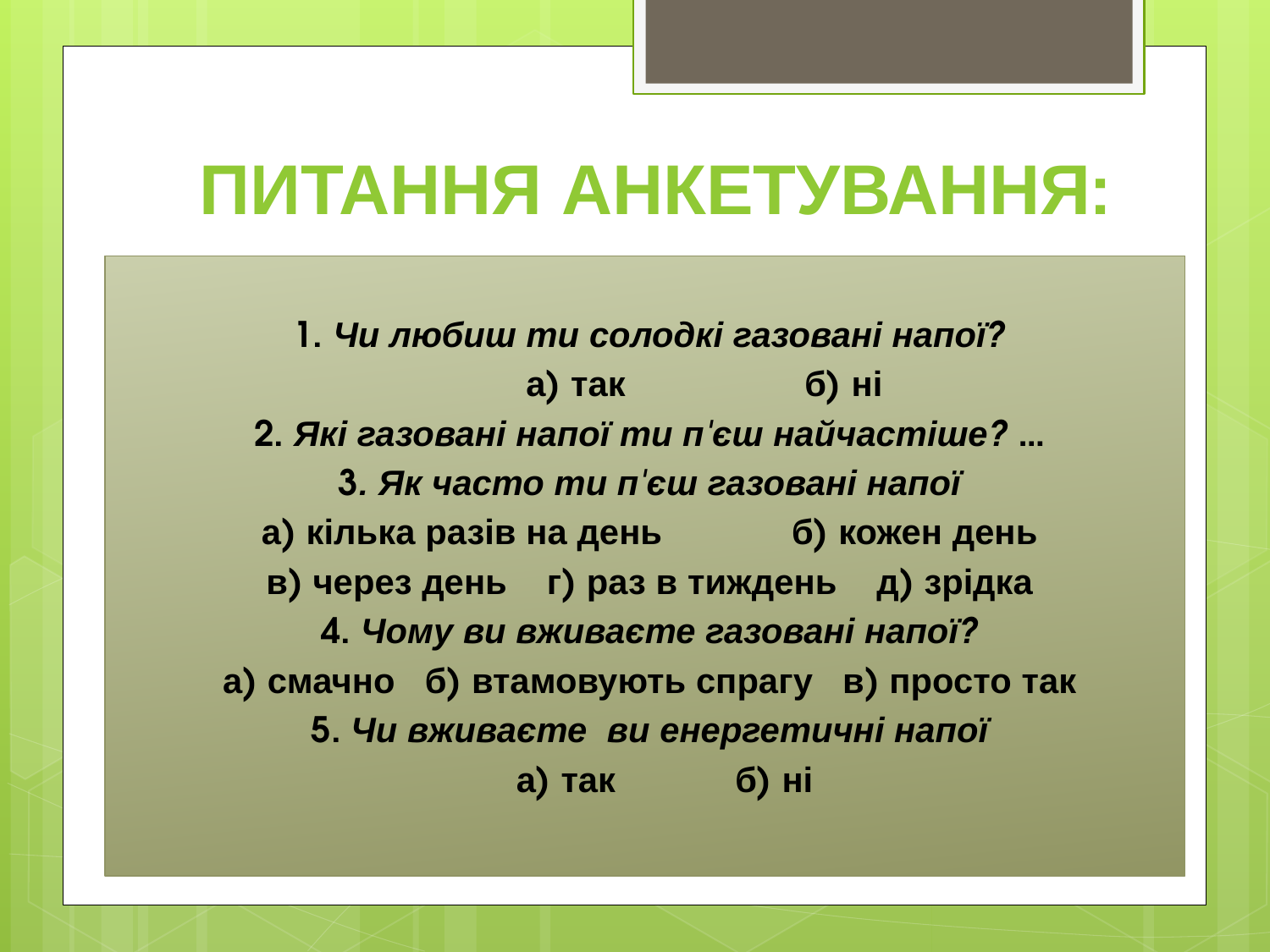

# Питання анкетування:

1. Чи любиш ти солодкі газовані напої?
           а) так                  б) ні
2. Які газовані напої ти п'єш найчастіше? …
3. Як часто ти п'єш газовані напої
а) кілька разів на день             б) кожен день
в) через день    г) раз в тиждень    д) зрідка
4. Чому ви вживаєте газовані напої?
а) смачно   б) втамовують спрагу   в) просто так
5. Чи вживаєте  ви енергетичні напої
   а) так            б) ні